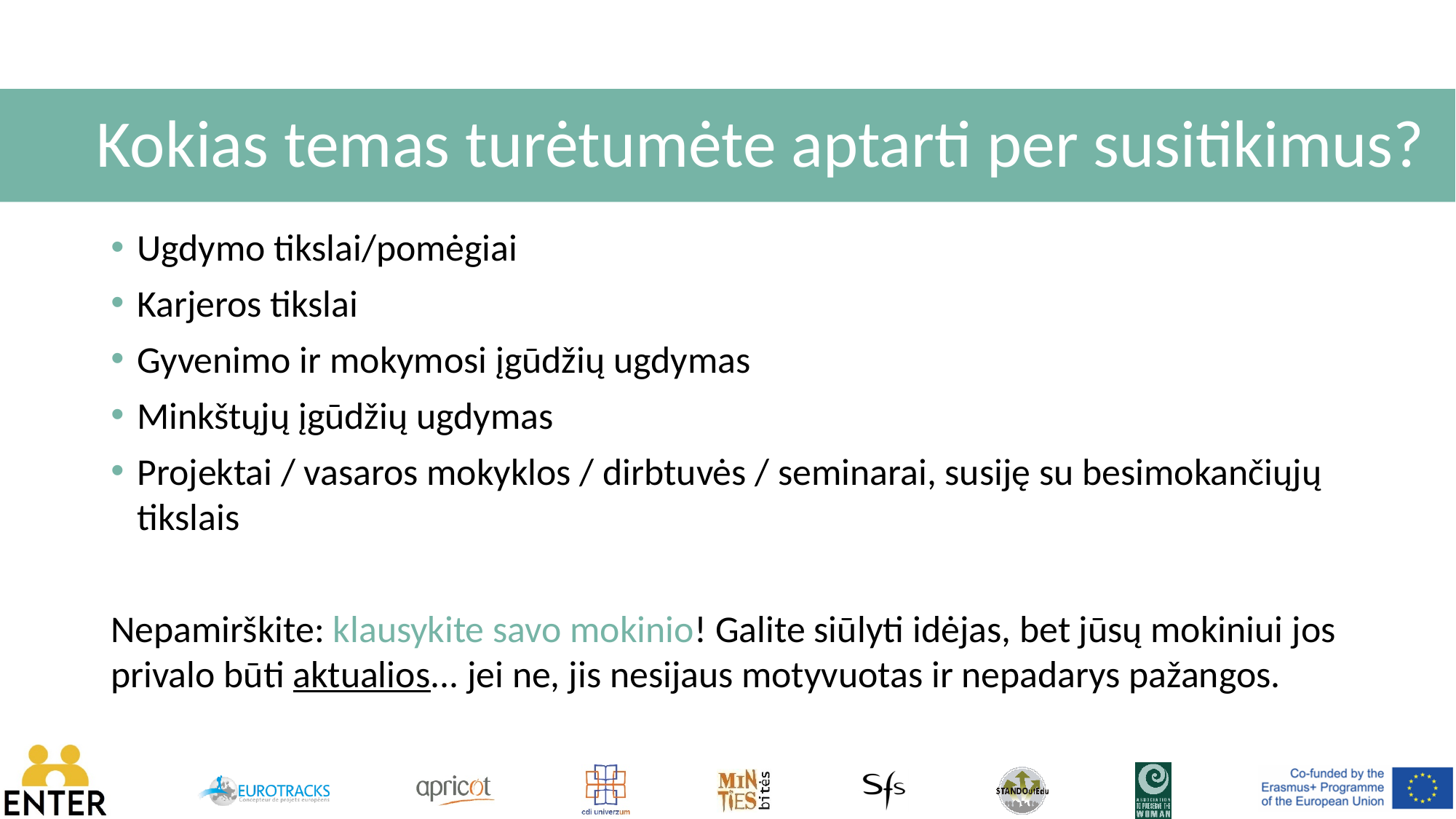

# Kokias temas turėtumėte aptarti per susitikimus?
Ugdymo tikslai/pomėgiai
Karjeros tikslai
Gyvenimo ir mokymosi įgūdžių ugdymas
Minkštųjų įgūdžių ugdymas
Projektai / vasaros mokyklos / dirbtuvės / seminarai, susiję su besimokančiųjų tikslais

Nepamirškite: klausykite savo mokinio! Galite siūlyti idėjas, bet jūsų mokiniui jos privalo būti aktualios... jei ne, jis nesijaus motyvuotas ir nepadarys pažangos.